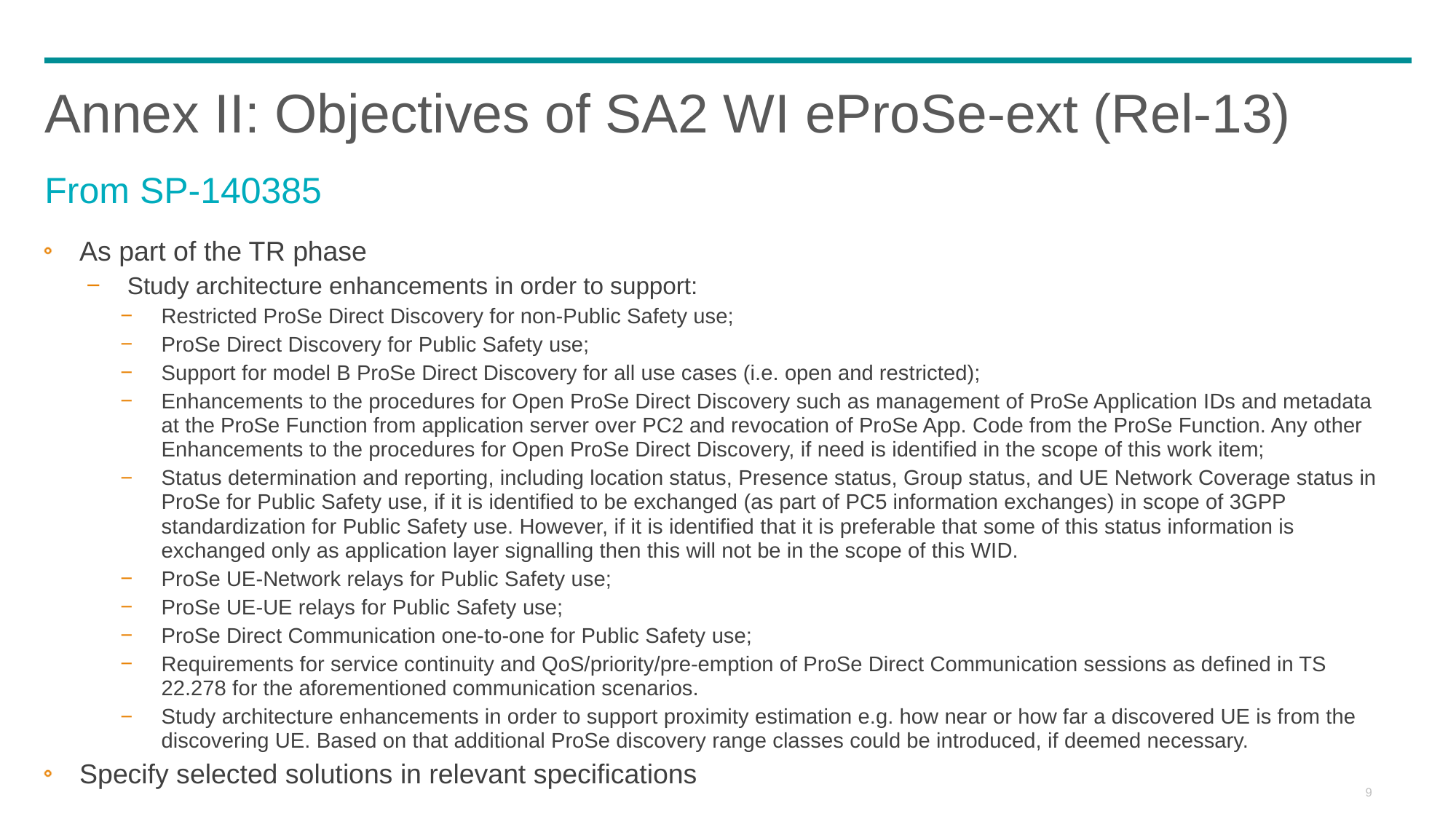

# Annex II: Objectives of SA2 WI eProSe-ext (Rel-13)
From SP-140385
As part of the TR phase
Study architecture enhancements in order to support:
Restricted ProSe Direct Discovery for non-Public Safety use;
ProSe Direct Discovery for Public Safety use;
Support for model B ProSe Direct Discovery for all use cases (i.e. open and restricted);
Enhancements to the procedures for Open ProSe Direct Discovery such as management of ProSe Application IDs and metadata at the ProSe Function from application server over PC2 and revocation of ProSe App. Code from the ProSe Function. Any other Enhancements to the procedures for Open ProSe Direct Discovery, if need is identified in the scope of this work item;
Status determination and reporting, including location status, Presence status, Group status, and UE Network Coverage status in ProSe for Public Safety use, if it is identified to be exchanged (as part of PC5 information exchanges) in scope of 3GPP standardization for Public Safety use. However, if it is identified that it is preferable that some of this status information is exchanged only as application layer signalling then this will not be in the scope of this WID.
ProSe UE-Network relays for Public Safety use;
ProSe UE-UE relays for Public Safety use;
ProSe Direct Communication one-to-one for Public Safety use;
Requirements for service continuity and QoS/priority/pre-emption of ProSe Direct Communication sessions as defined in TS 22.278 for the aforementioned communication scenarios.
Study architecture enhancements in order to support proximity estimation e.g. how near or how far a discovered UE is from the discovering UE. Based on that additional ProSe discovery range classes could be introduced, if deemed necessary.
Specify selected solutions in relevant specifications